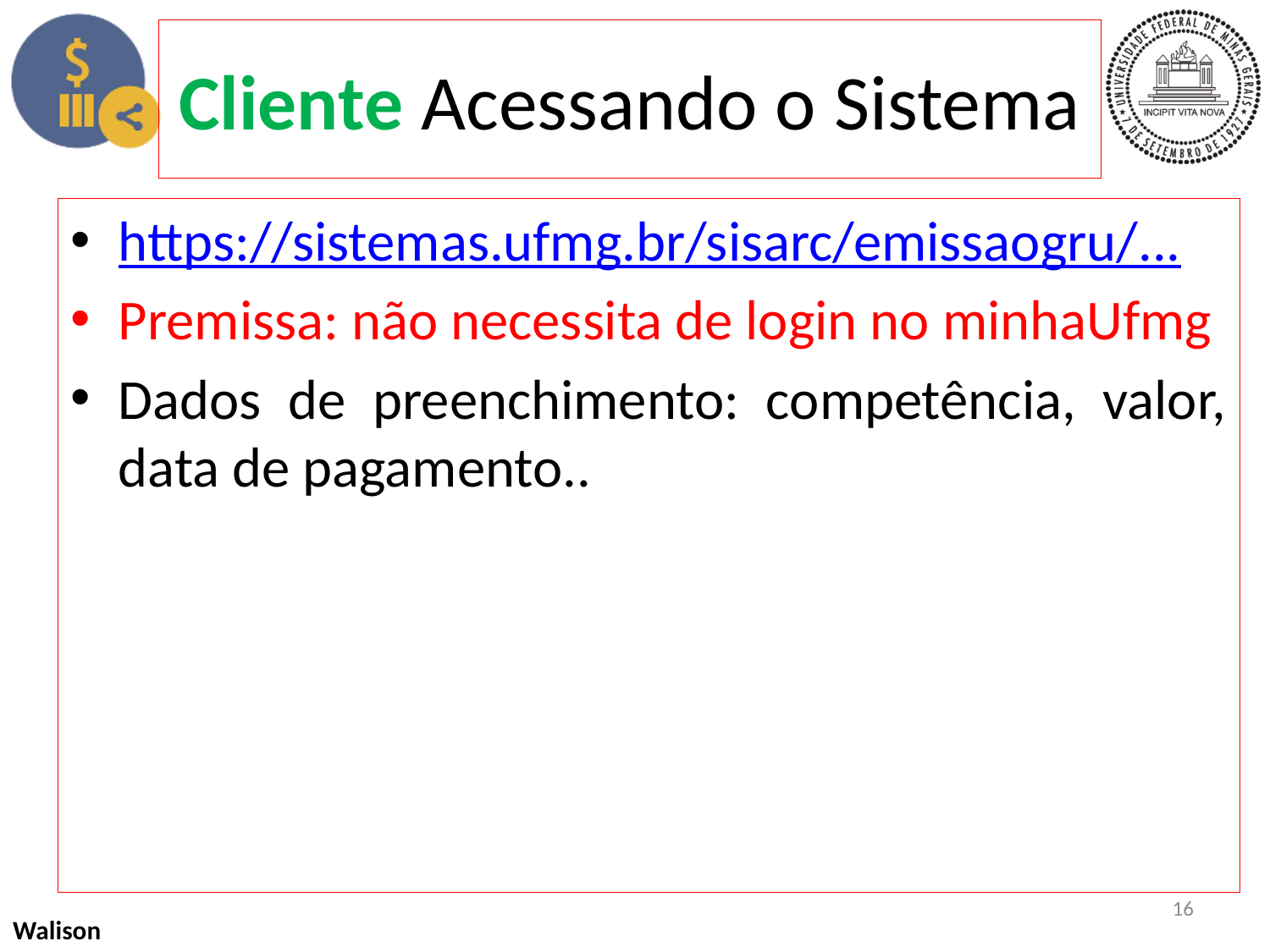

# Cliente Acessando o Sistema
https://sistemas.ufmg.br/sisarc/emissaogru/...
Premissa: não necessita de login no minhaUfmg
Dados de preenchimento: competência, valor, data de pagamento..

16